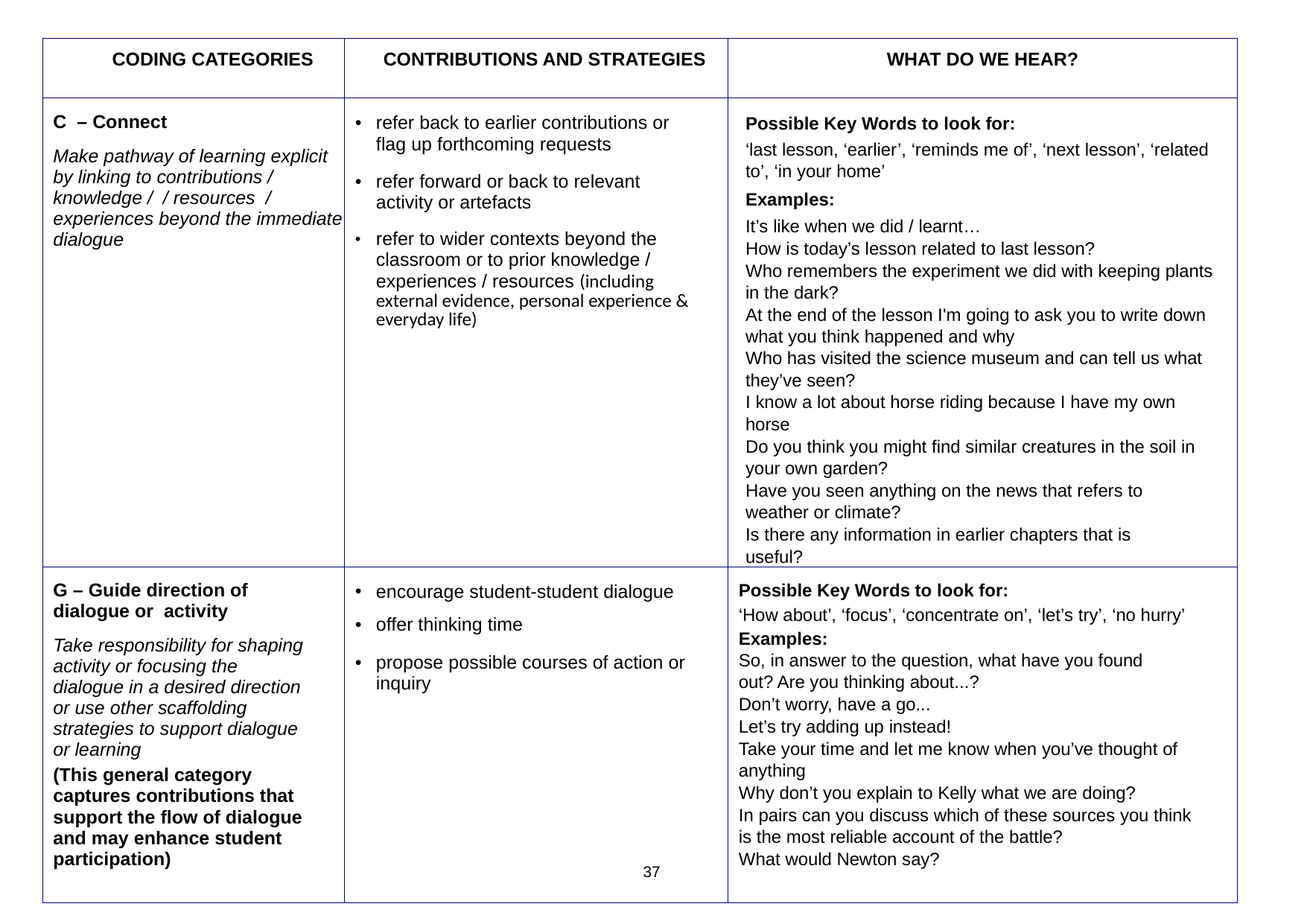

| CODING CATEGORIES | CONTRIBUTIONS AND STRATEGIES | WHAT DO WE HEAR? |
| --- | --- | --- |
| C – Connect Make pathway of learning explicit by linking to contributions / knowledge / / resources / experiences beyond the immediate dialogue | refer back to earlier contributions or flag up forthcoming requests refer forward or back to relevant activity or artefacts refer to wider contexts beyond the classroom or to prior knowledge / experiences / resources (including external evidence, personal experience & everyday life) | Possible Key Words to look for: ‘last lesson, ‘earlier’, ‘reminds me of’, ‘next lesson’, ‘related to’, ‘in your home’ Examples: It’s like when we did / learnt… How is today’s lesson related to last lesson? Who remembers the experiment we did with keeping plants in the dark? At the end of the lesson I'm going to ask you to write down what you think happened and why Who has visited the science museum and can tell us what they’ve seen? I know a lot about horse riding because I have my own horse Do you think you might find similar creatures in the soil in your own garden? Have you seen anything on the news that refers to weather or climate? Is there any information in earlier chapters that is useful? |
| G – Guide direction of dialogue or activity Take responsibility for shaping activity or focusing the dialogue in a desired direction or use other scaffolding strategies to support dialogue or learning (This general category captures contributions that support the flow of dialogue and may enhance student participation) | encourage student-student dialogue offer thinking time propose possible courses of action or inquiry | Possible Key Words to look for: ‘How about’, ‘focus’, ‘concentrate on’, ‘let’s try’, ‘no hurry’ Examples: So, in answer to the question, what have you found out? Are you thinking about...? Don’t worry, have a go... Let’s try adding up instead! Take your time and let me know when you’ve thought of anything Why don’t you explain to Kelly what we are doing? In pairs can you discuss which of these sources you think is the most reliable account of the battle? What would Newton say? |
37